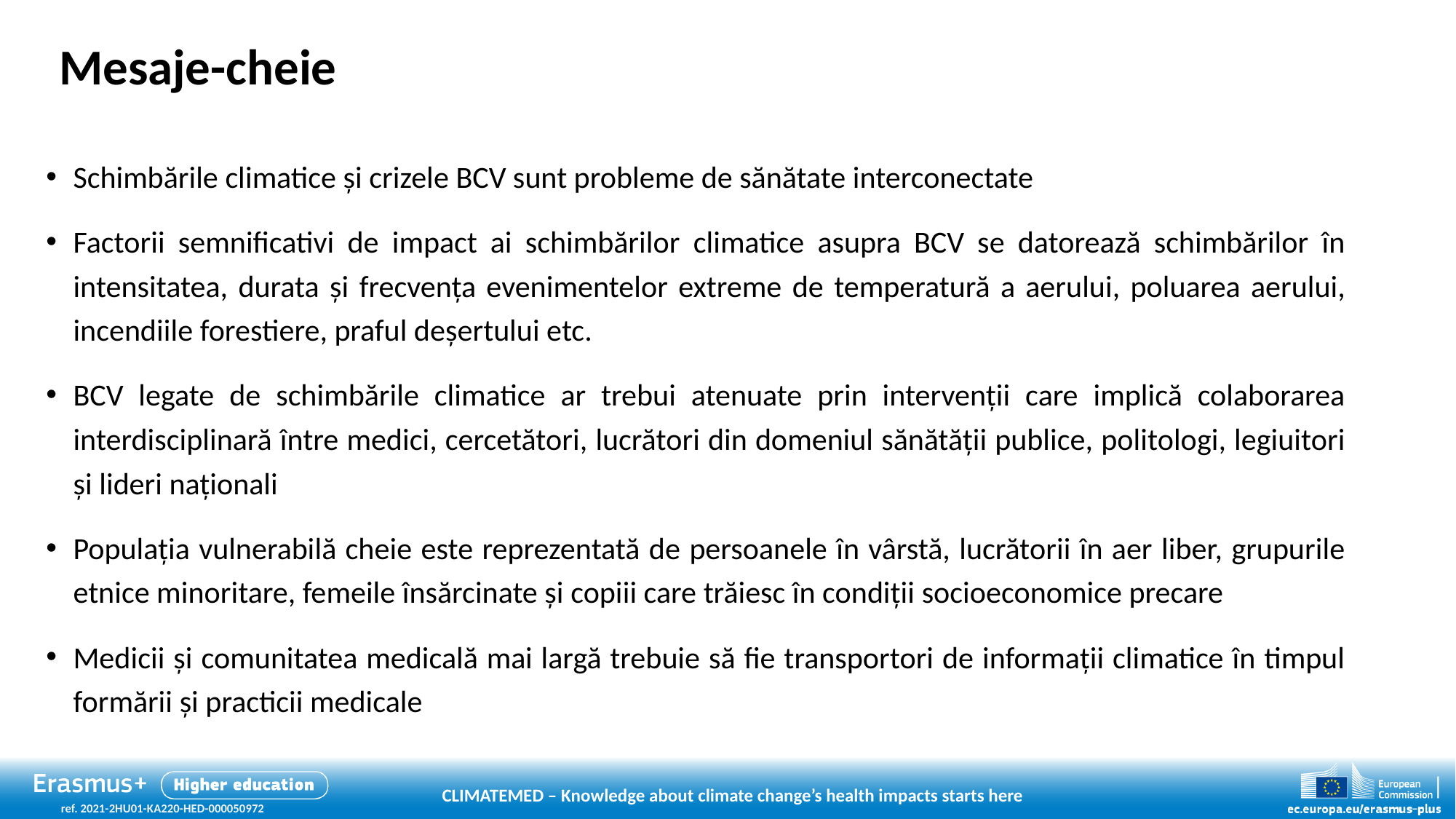

# Mesaje-cheie
Schimbările climatice și crizele BCV sunt probleme de sănătate interconectate
Factorii semnificativi de impact ai schimbărilor climatice asupra BCV se datorează schimbărilor în intensitatea, durata și frecvența evenimentelor extreme de temperatură a aerului, poluarea aerului, incendiile forestiere, praful deșertului etc.
BCV legate de schimbările climatice ar trebui atenuate prin intervenții care implică colaborarea interdisciplinară între medici, cercetători, lucrători din domeniul sănătății publice, politologi, legiuitori și lideri naționali
Populația vulnerabilă cheie este reprezentată de persoanele în vârstă, lucrătorii în aer liber, grupurile etnice minoritare, femeile însărcinate și copiii care trăiesc în condiții socioeconomice precare
Medicii și comunitatea medicală mai largă trebuie să fie transportori de informații climatice în timpul formării și practicii medicale